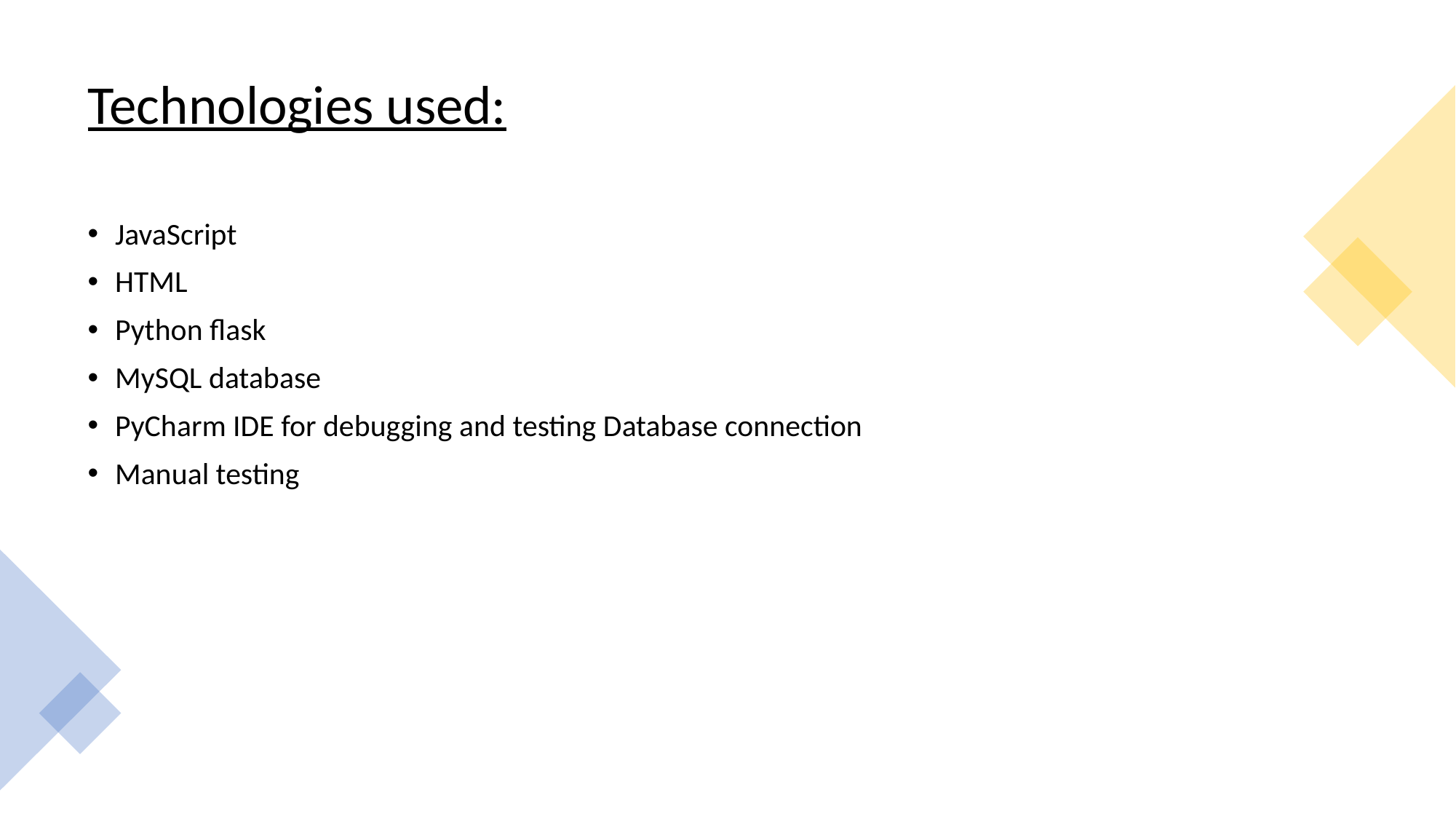

# Technologies used:

JavaScript
HTML
Python flask
MySQL database
PyCharm IDE for debugging and testing Database connection
Manual testing